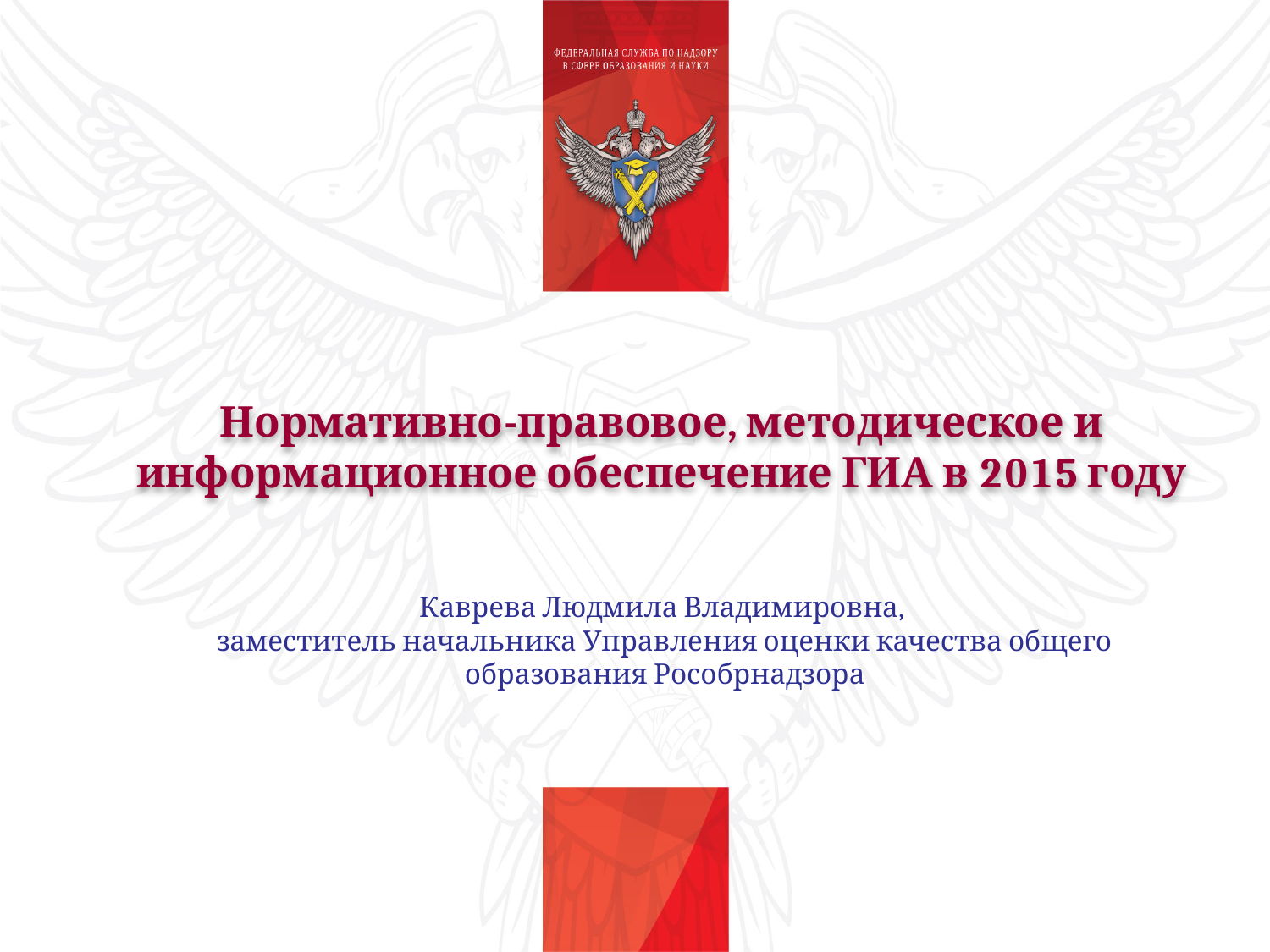

Нормативно-правовое, методическое и информационное обеспечение ГИА в 2015 году
Каврева Людмила Владимировна,
заместитель начальника Управления оценки качества общего образования Рособрнадзора